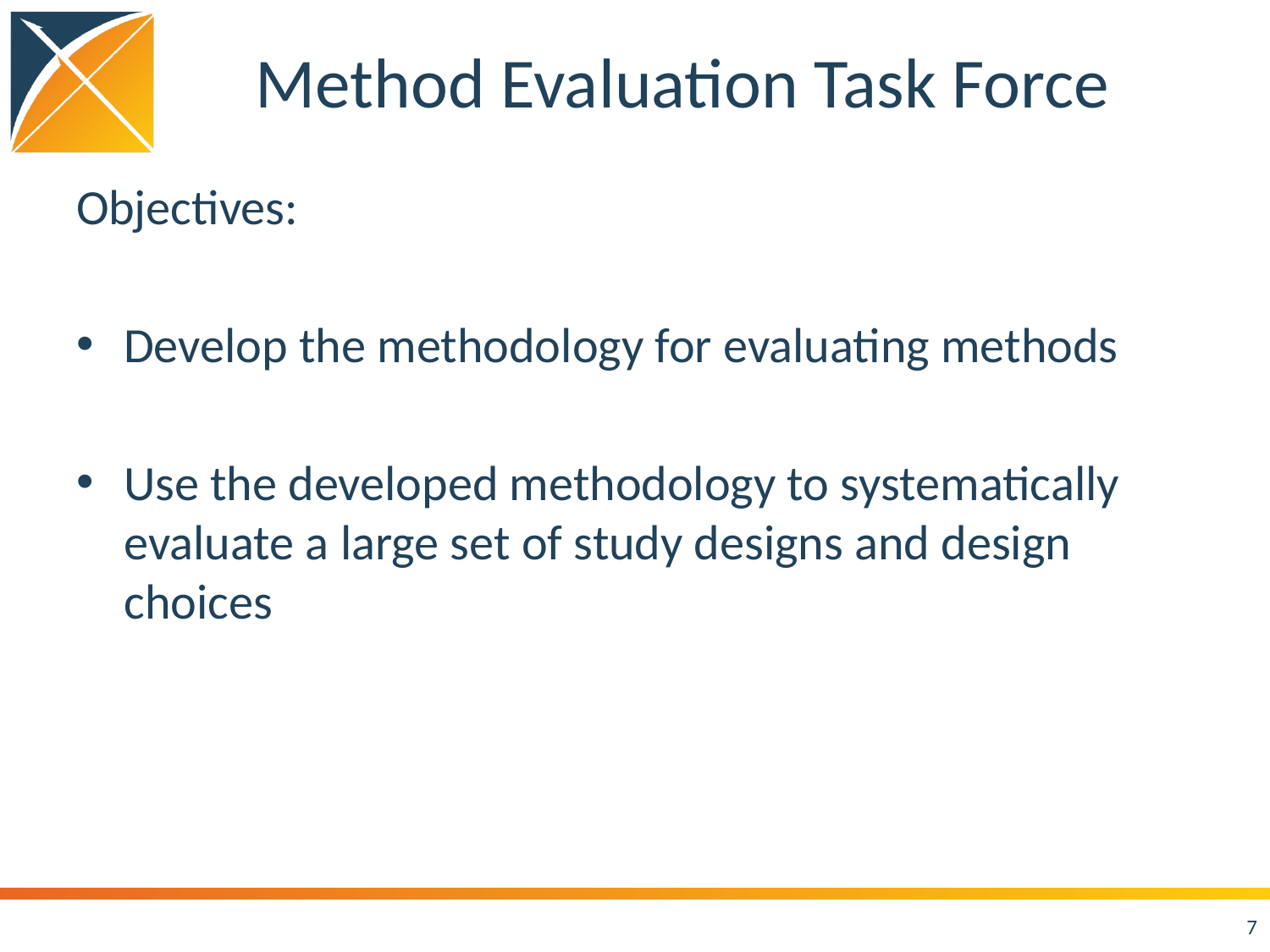

# Method Evaluation Task Force
Objectives:

Develop the methodology for evaluating methods

Use the developed methodology to systematically evaluate a large set of study designs and design choices

7